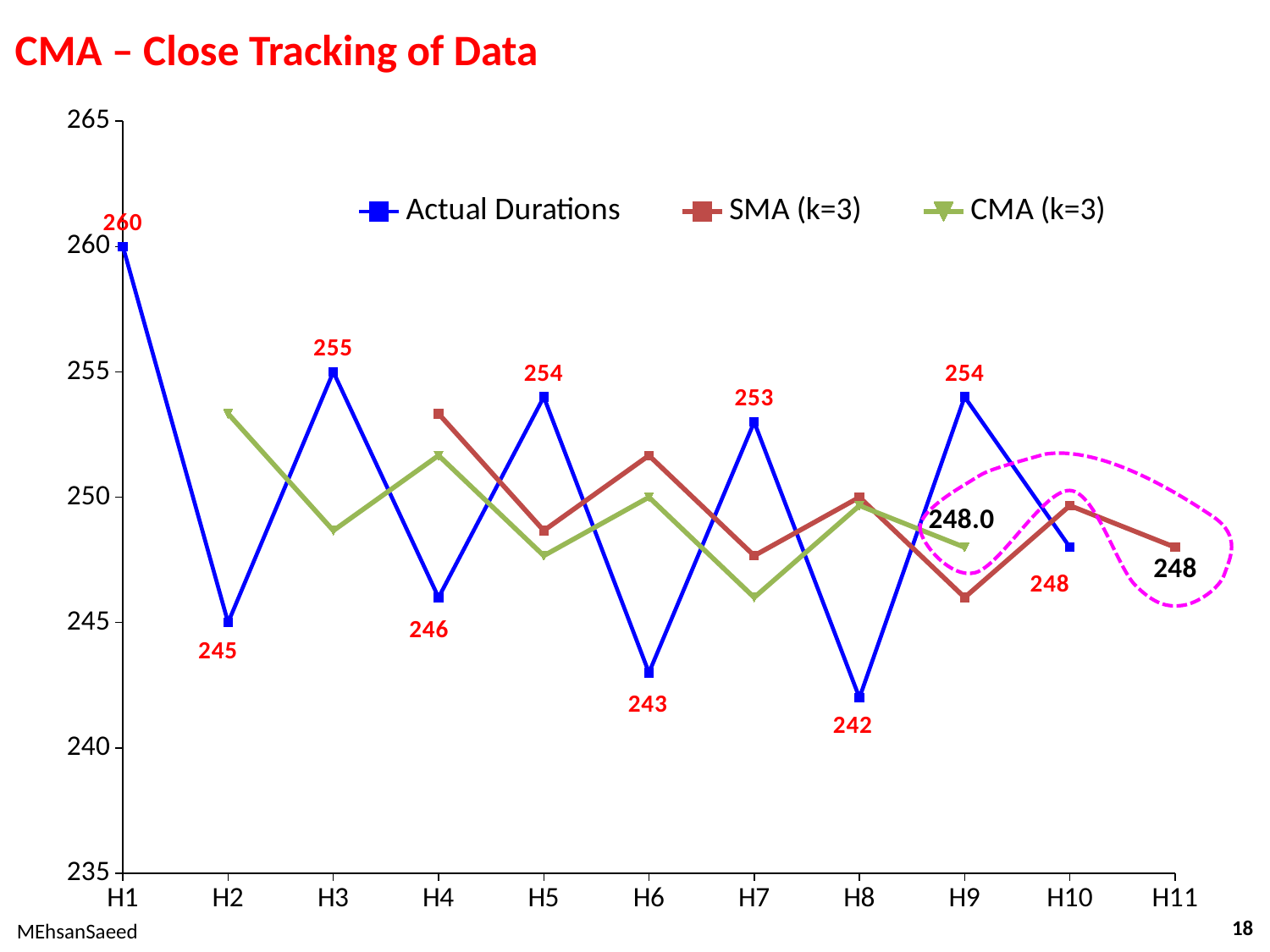

# CMA – Close Tracking of Data

### Chart

| Category | Actual Durations | SMA (k=3) | CMA (k=3) |
|---|---|---|---|
| H1 | 260.0 | None | None |
| H2 | 245.0 | None | 253.33333333333334 |
| H3 | 255.0 | None | 248.66666666666666 |
| H4 | 246.0 | 253.33333333333334 | 251.66666666666666 |
| H5 | 254.0 | 248.66666666666666 | 247.66666666666666 |
| H6 | 243.0 | 251.66666666666666 | 250.0 |
| H7 | 253.0 | 247.66666666666666 | 246.0 |
| H8 | 242.0 | 250.0 | 249.66666666666666 |
| H9 | 254.0 | 246.0 | 248.0 |
| H10 | 248.0 | 249.66666666666666 | None |
| H11 | None | 248.0 | None |
18
MEhsanSaeed